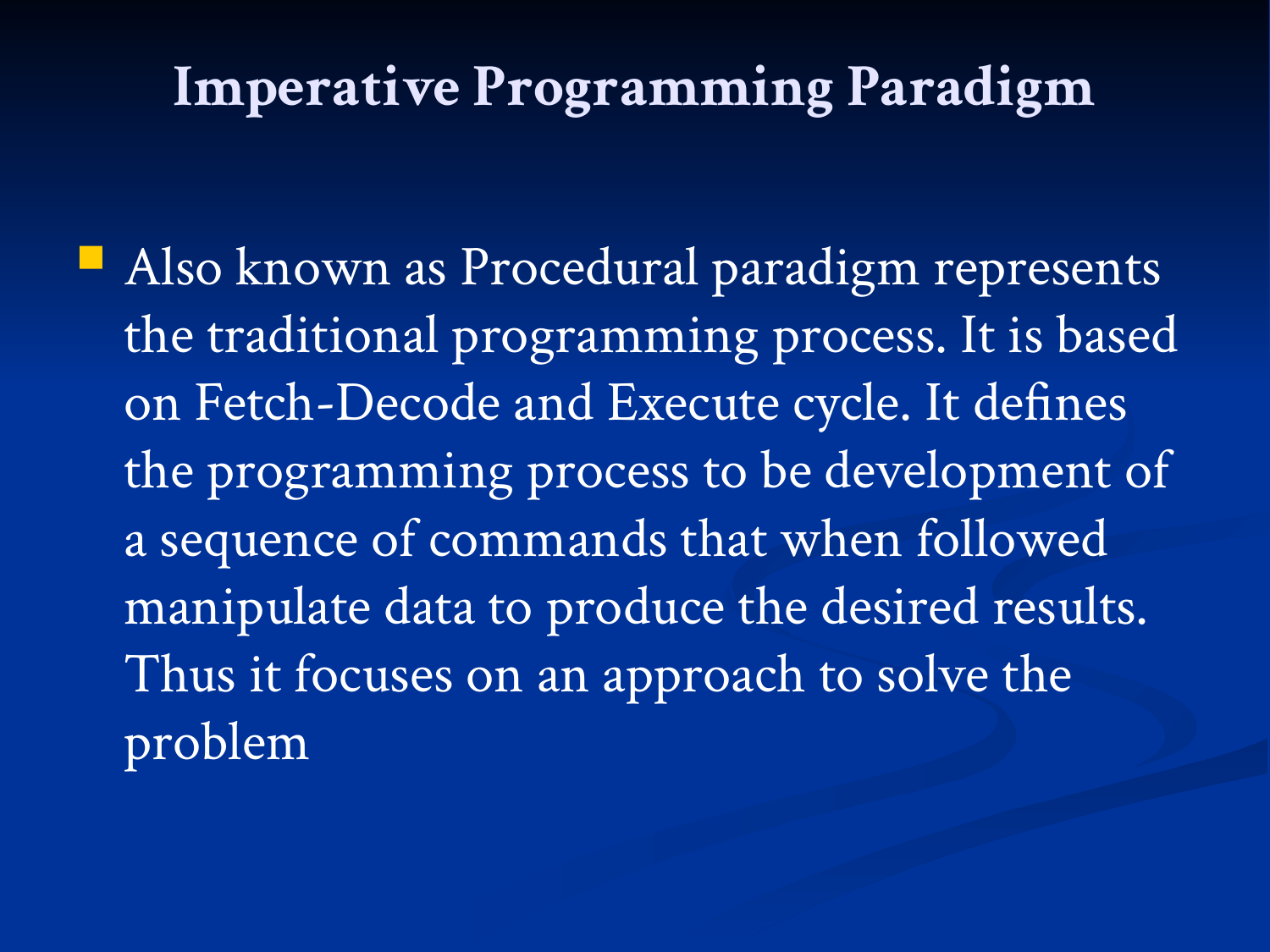

# Imperative Programming Paradigm
Also known as Procedural paradigm represents the traditional programming process. It is based on Fetch-Decode and Execute cycle. It defines the programming process to be development of a sequence of commands that when followed manipulate data to produce the desired results. Thus it focuses on an approach to solve the problem